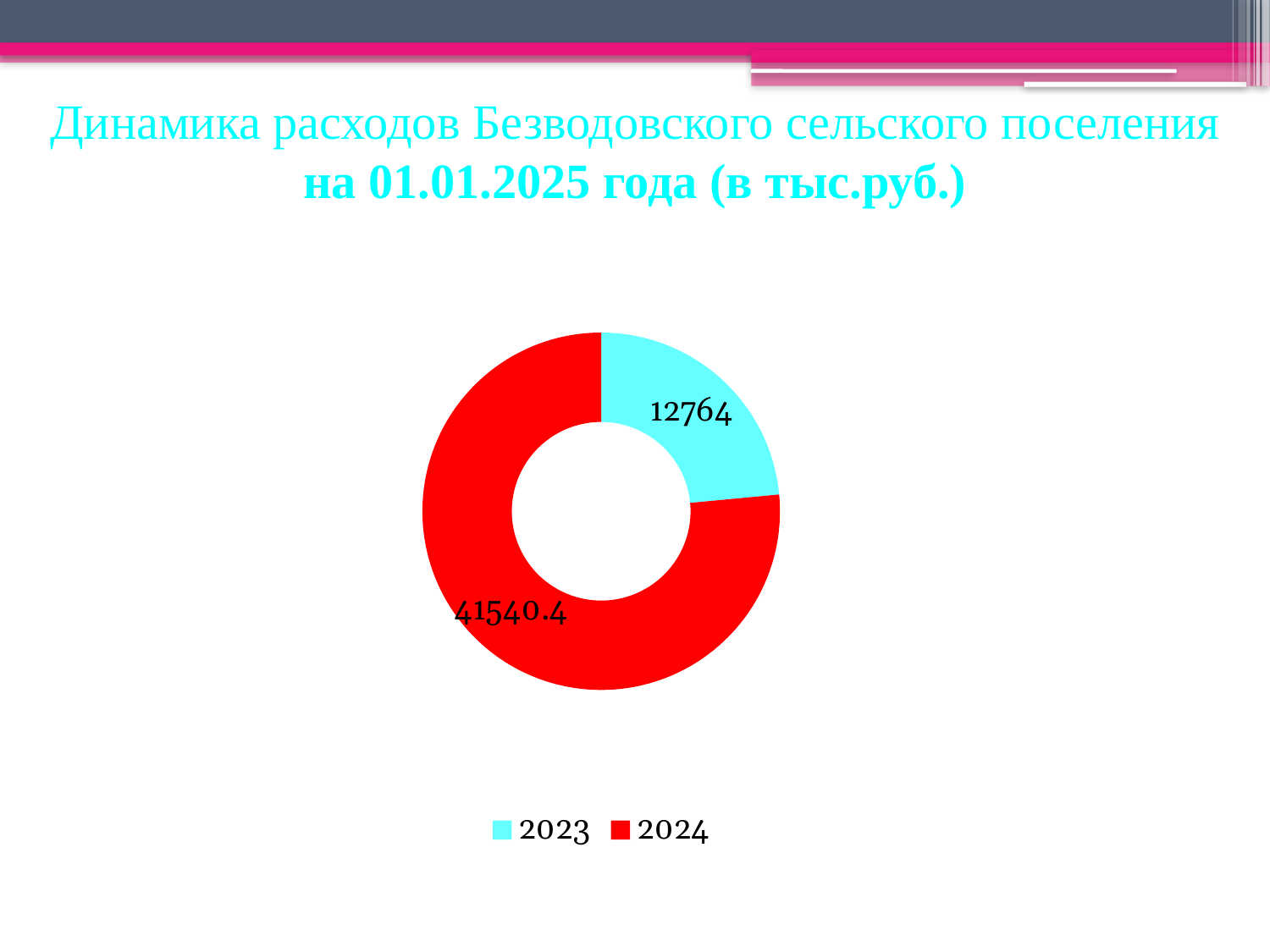

# Динамика расходов Безводовского сельского поселения на 01.01.2025 года (в тыс.руб.)

### Chart

| Category | Столбец1 | Столбец2 |
|---|---|---|
| 2023 | 12764.0 | None |
| 2024 | 41540.4 | None |